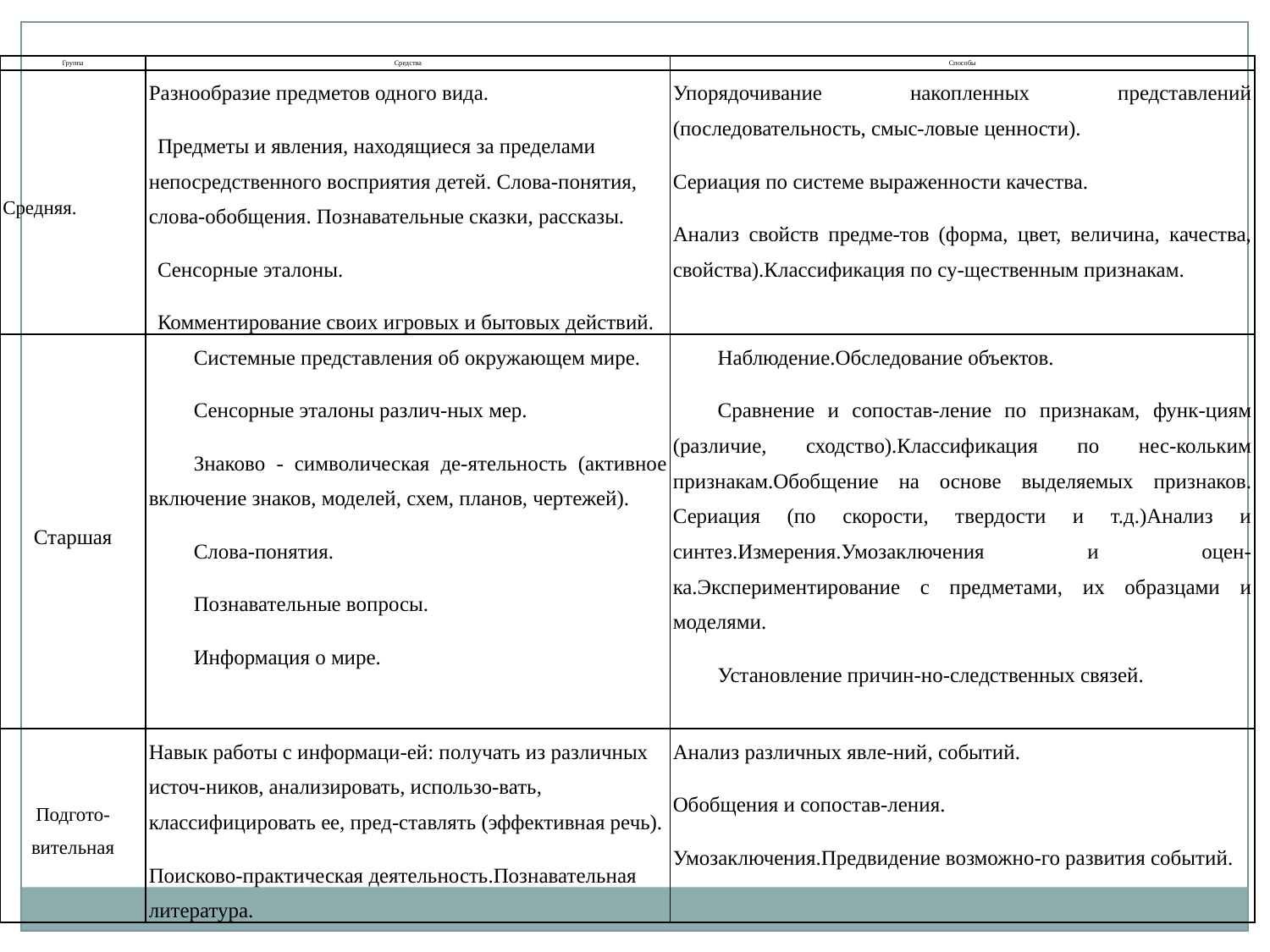

| Группа | Средства | Способы |
| --- | --- | --- |
| Средняя. | Разнообразие предметов одного вида. Предметы и явления, находящиеся за пределами непосредственного восприятия детей. Слова-понятия, слова-обобщения. Познавательные сказки, рассказы. Сенсорные эталоны. Комментирование своих игровых и бытовых действий. | Упорядочивание накопленных представлений (последовательность, смыс-ловые ценности). Сериация по системе выраженности качества. Анализ свойств предме-тов (форма, цвет, величина, качества, свойства).Классификация по су-щественным признакам. |
| Старшая | Системные представления об окружающем мире. Сенсорные эталоны различ-ных мер. Знаково - символическая де-ятельность (активное включение знаков, моделей, схем, планов, чертежей). Слова-понятия. Познавательные вопросы. Информация о мире. | Наблюдение.Обследование объектов. Сравнение и сопостав-ление по признакам, функ-циям (различие, сходство).Классификация по нес-кольким признакам.Обобщение на основе выделяемых признаков. Сериация (по скорости, твердости и т.д.)Анализ и синтез.Измерения.Умозаключения и оцен-ка.Экспериментирование с предметами, их образцами и моделями. Установление причин-но-следственных связей. |
| Подгото-вительная | Навык работы с информаци-ей: получать из различных источ-ников, анализировать, использо-вать, классифицировать ее, пред-ставлять (эффективная речь). Поисково-практическая деятельность.Познавательная литература. | Анализ различных явле-ний, событий. Обобщения и сопостав-ления. Умозаключения.Предвидение возможно-го развития событий. |